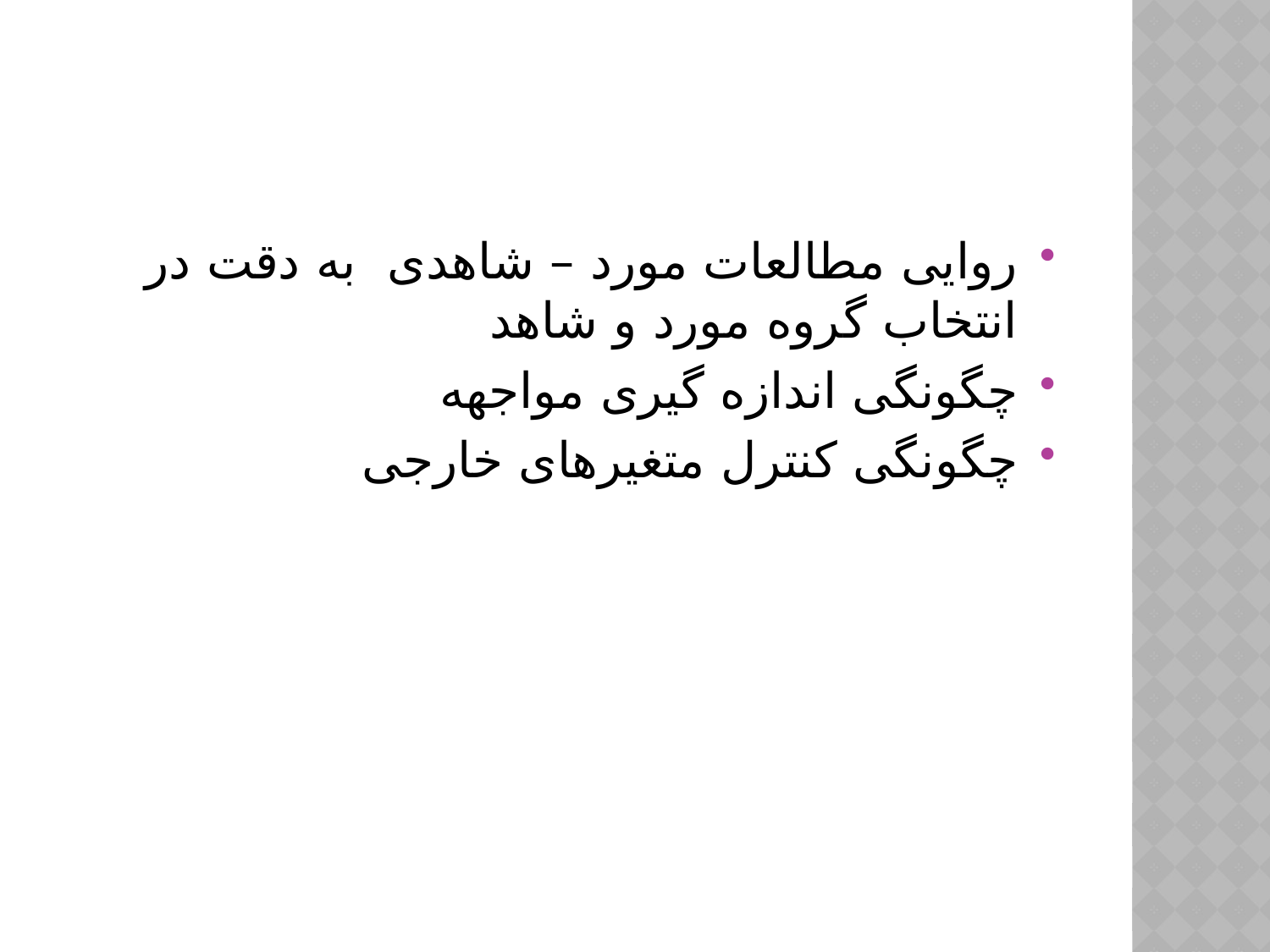

روایی مطالعات مورد – شاهدی  به دقت در انتخاب گروه مورد و شاهد
چگونگی اندازه گیری مواجهه
چگونگی کنترل متغیرهای خارجی